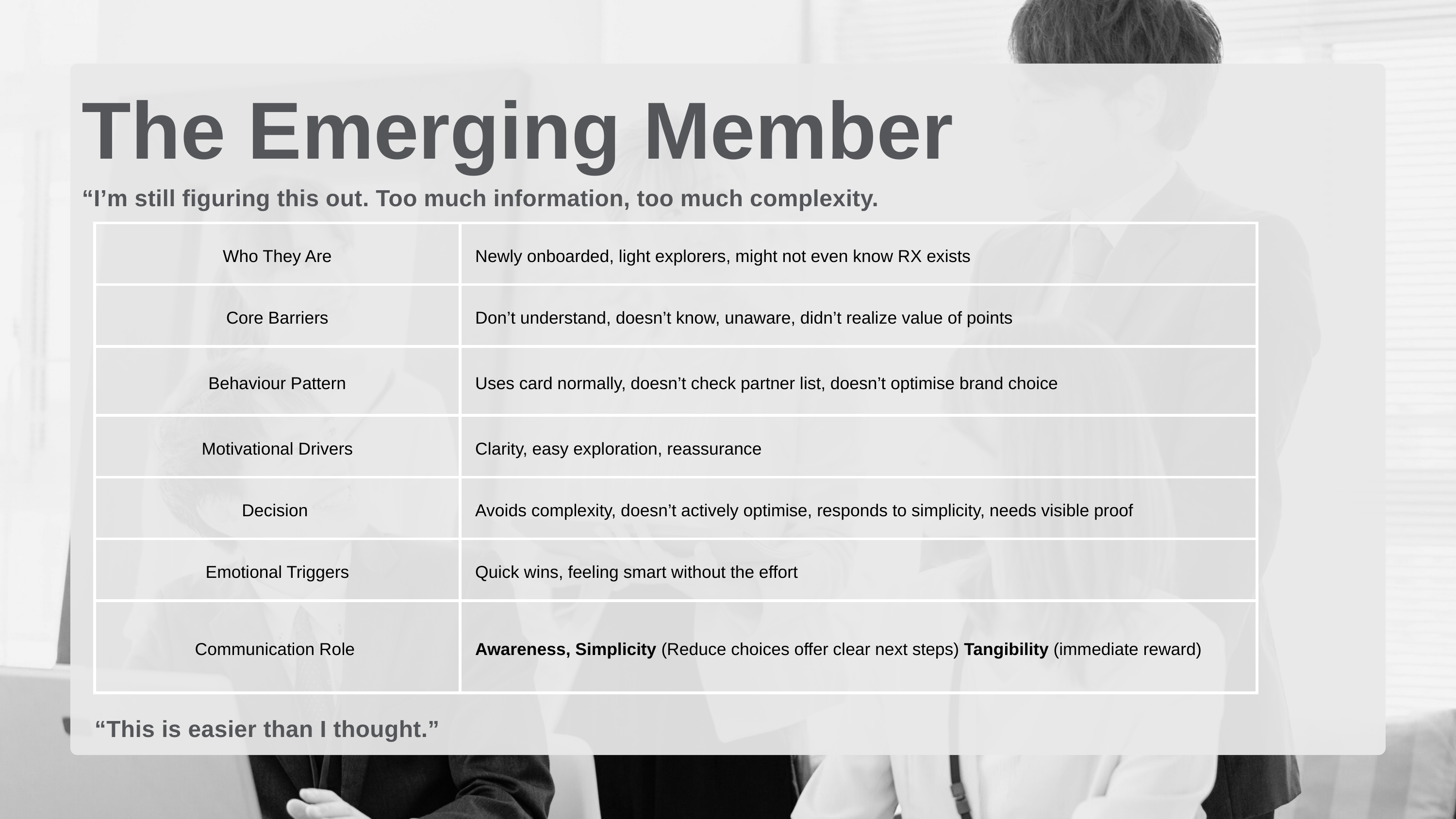

The Emerging Member
“I’m still figuring this out. Too much information, too much complexity.
| Who They Are | Newly onboarded, light explorers, might not even know RX exists |
| --- | --- |
| Core Barriers | Don’t understand, doesn’t know, unaware, didn’t realize value of points |
| Behaviour Pattern | Uses card normally, doesn’t check partner list, doesn’t optimise brand choice |
| Motivational Drivers | Clarity, easy exploration, reassurance |
| Decision | Avoids complexity, doesn’t actively optimise, responds to simplicity, needs visible proof |
| Emotional Triggers | Quick wins, feeling smart without the effort |
| Communication Role | Awareness, Simplicity (Reduce choices offer clear next steps) Tangibility (immediate reward) |
“This is easier than I thought.”